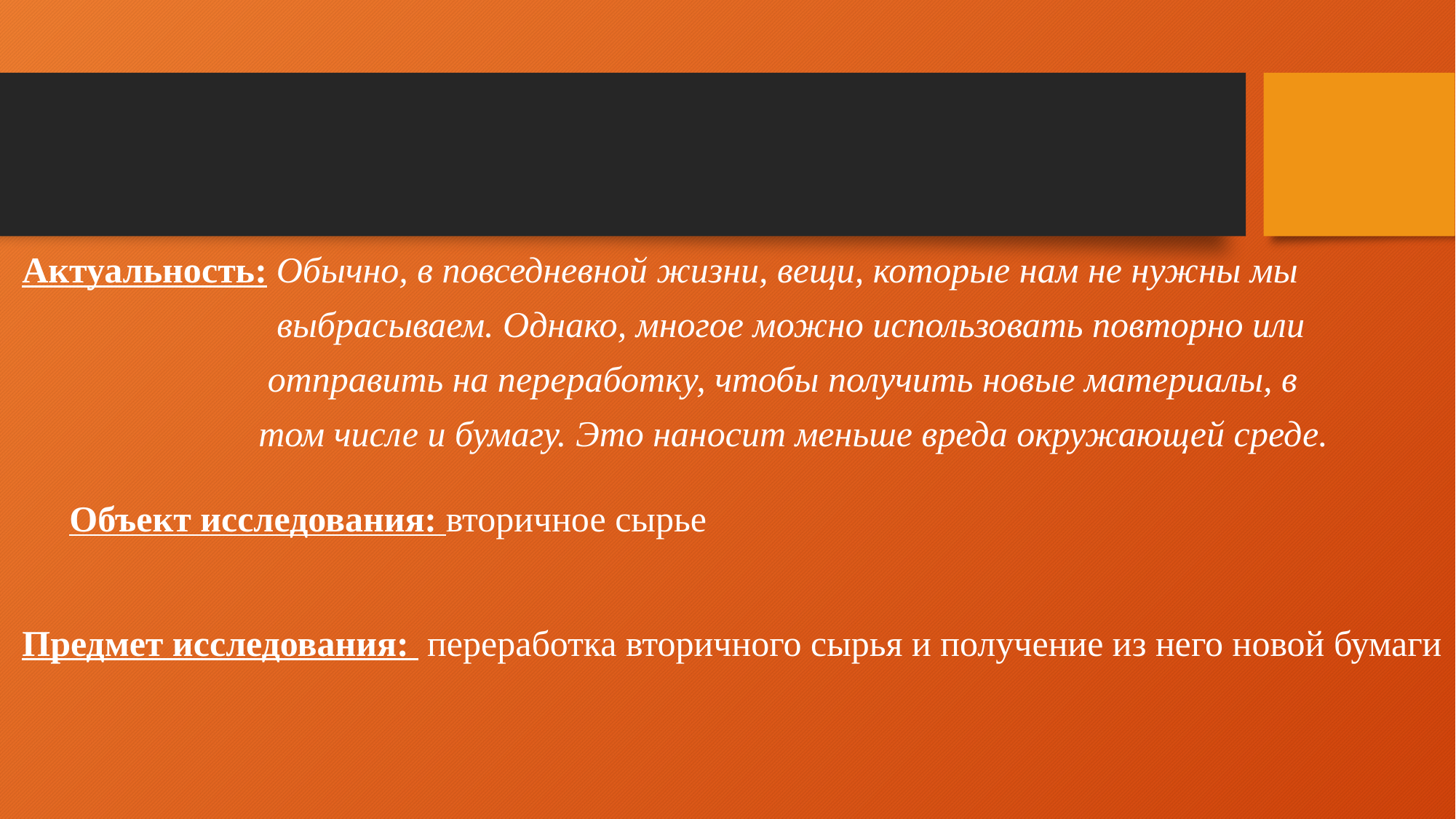

Актуальность: Обычно, в повседневной жизни, вещи, которые нам не нужны мы
                            выбрасываем. Однако, многое можно использовать повторно или
                           отправить на переработку, чтобы получить новые материалы, в
                          том числе и бумагу. Это наносит меньше вреда окружающей среде.
Объект исследования: вторичное сырье
Предмет исследования:  переработка вторичного сырья и получение из него новой бумаги